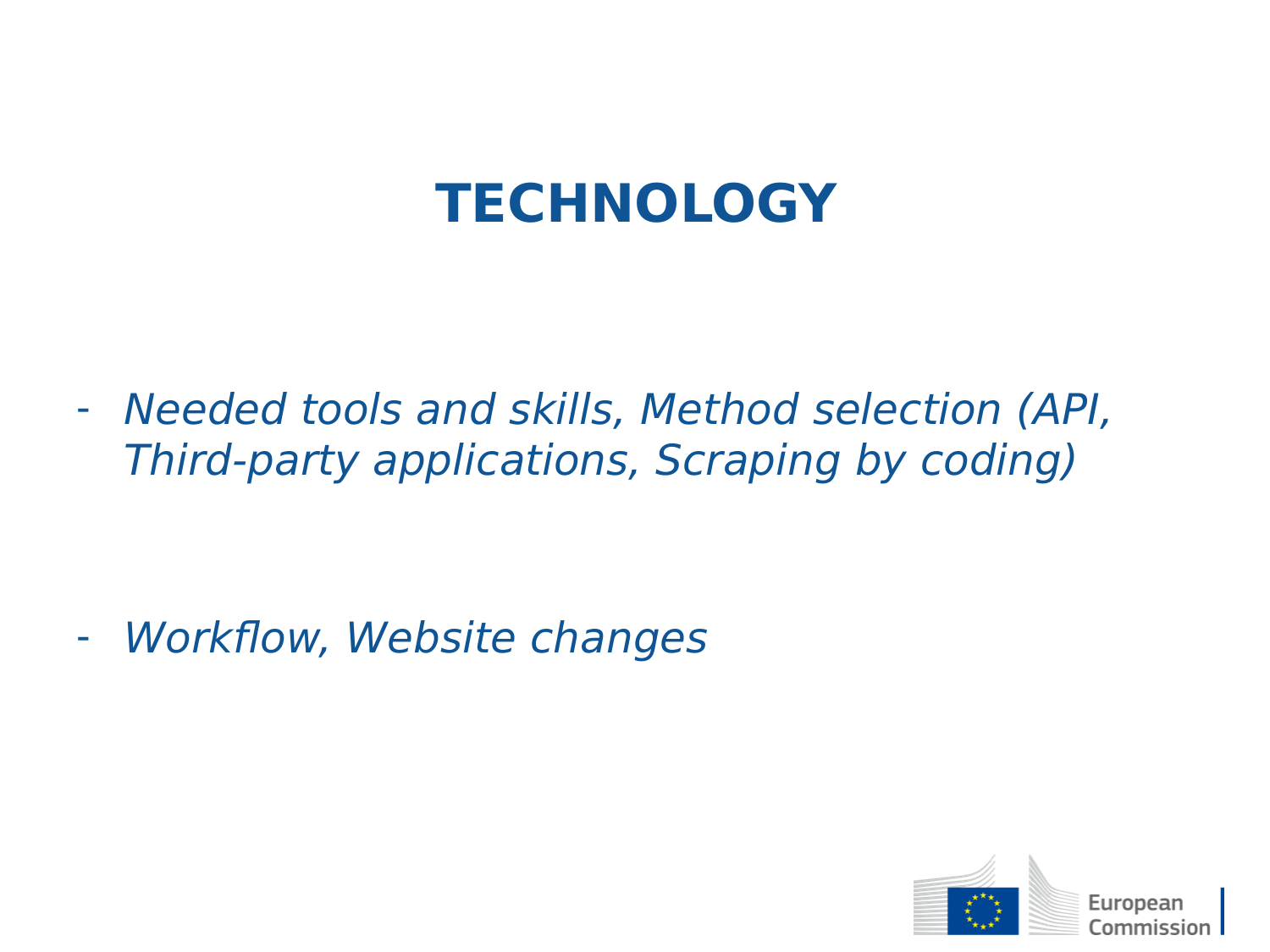

# TECHNOLOGY

Needed tools and skills, Method selection (API, Third-party applications, Scraping by coding)

Workflow, Website changes